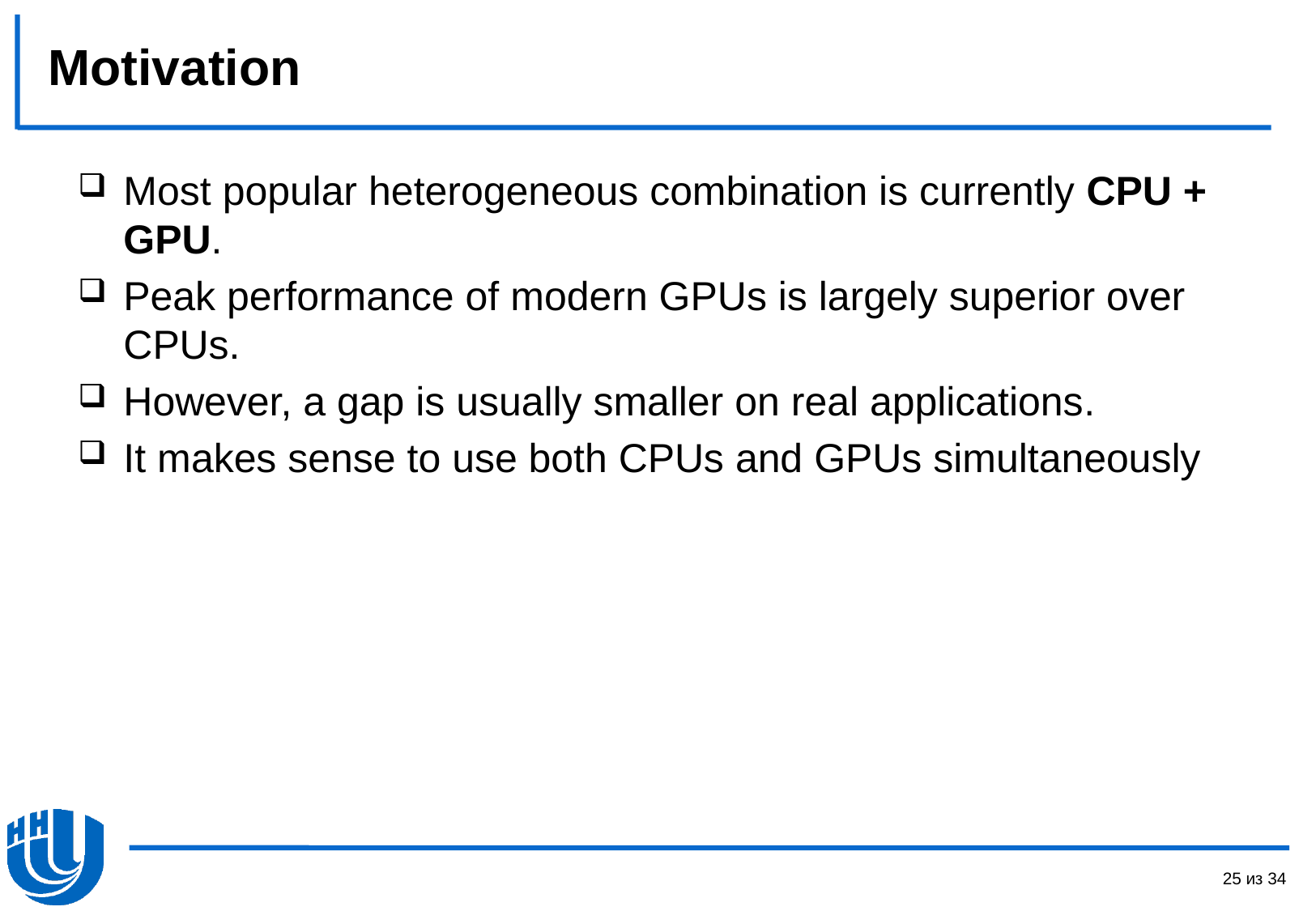

# Motivation
Most popular heterogeneous combination is currently CPU + GPU.
Peak performance of modern GPUs is largely superior over CPUs.
However, a gap is usually smaller on real applications.
It makes sense to use both CPUs and GPUs simultaneously

25